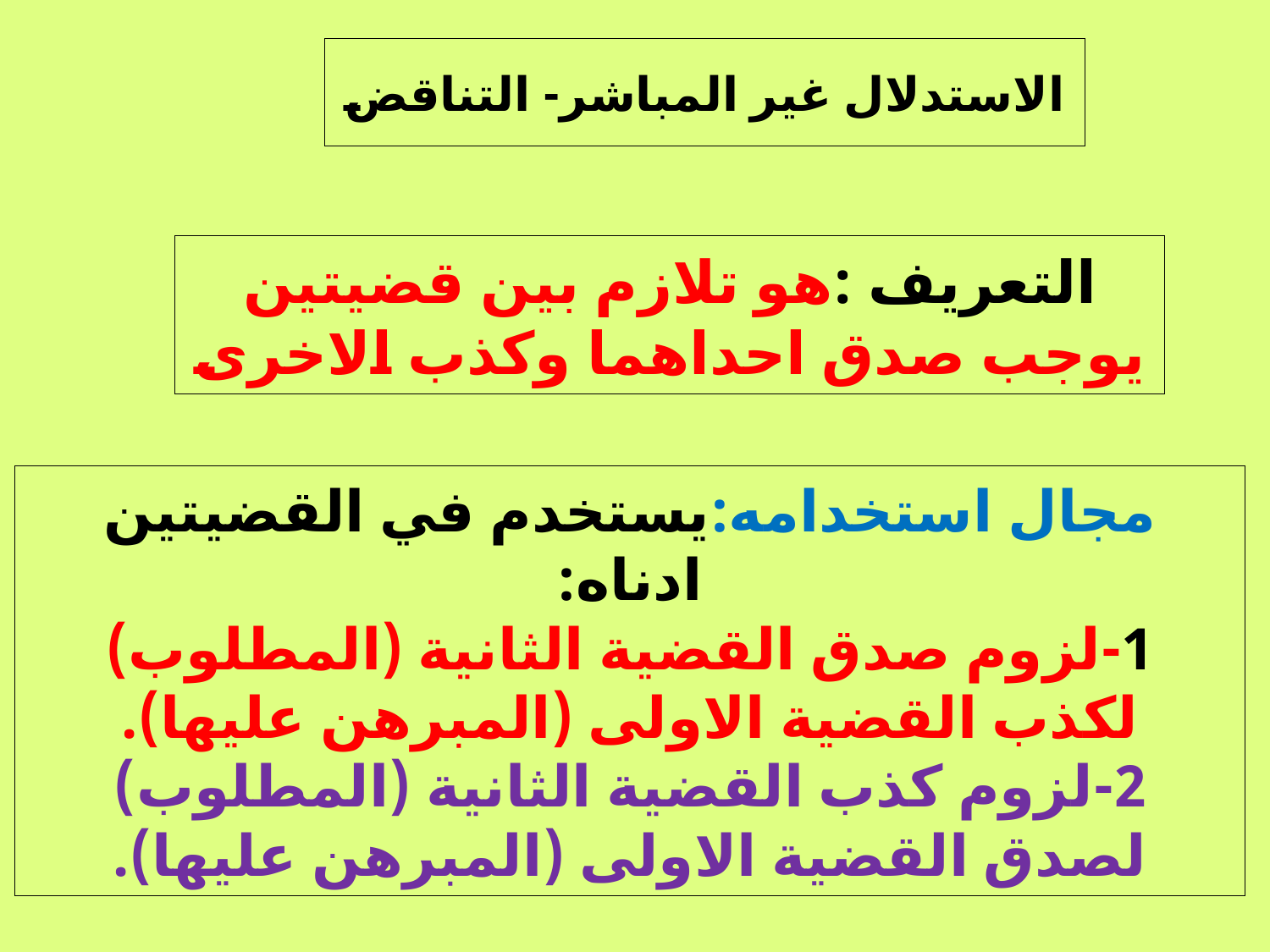

# الاستدلال غير المباشر- التناقض
التعريف :هو تلازم بين قضيتين يوجب صدق احداهما وكذب الاخرى
مجال استخدامه:يستخدم في القضيتين ادناه:
1-لزوم صدق القضية الثانية (المطلوب) لكذب القضية الاولى (المبرهن عليها).
2-لزوم كذب القضية الثانية (المطلوب) لصدق القضية الاولى (المبرهن عليها).